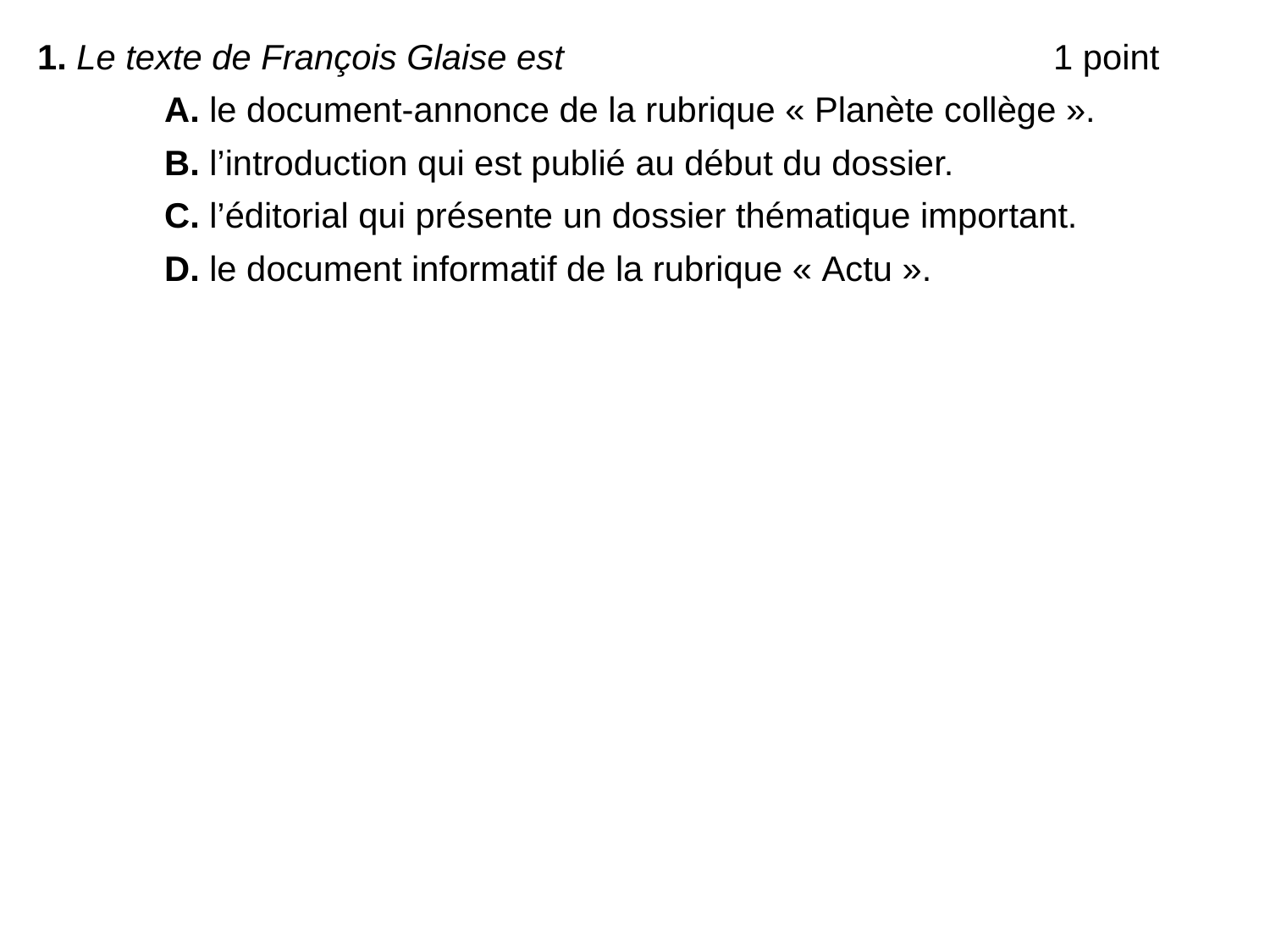

1. Le texte de François Glaise est				1 point
	A. le document-annonce de la rubrique « Planète collège ».
	B. l’introduction qui est publié au début du dossier.
	C. l’éditorial qui présente un dossier thématique important.
	D. le document informatif de la rubrique « Actu ».